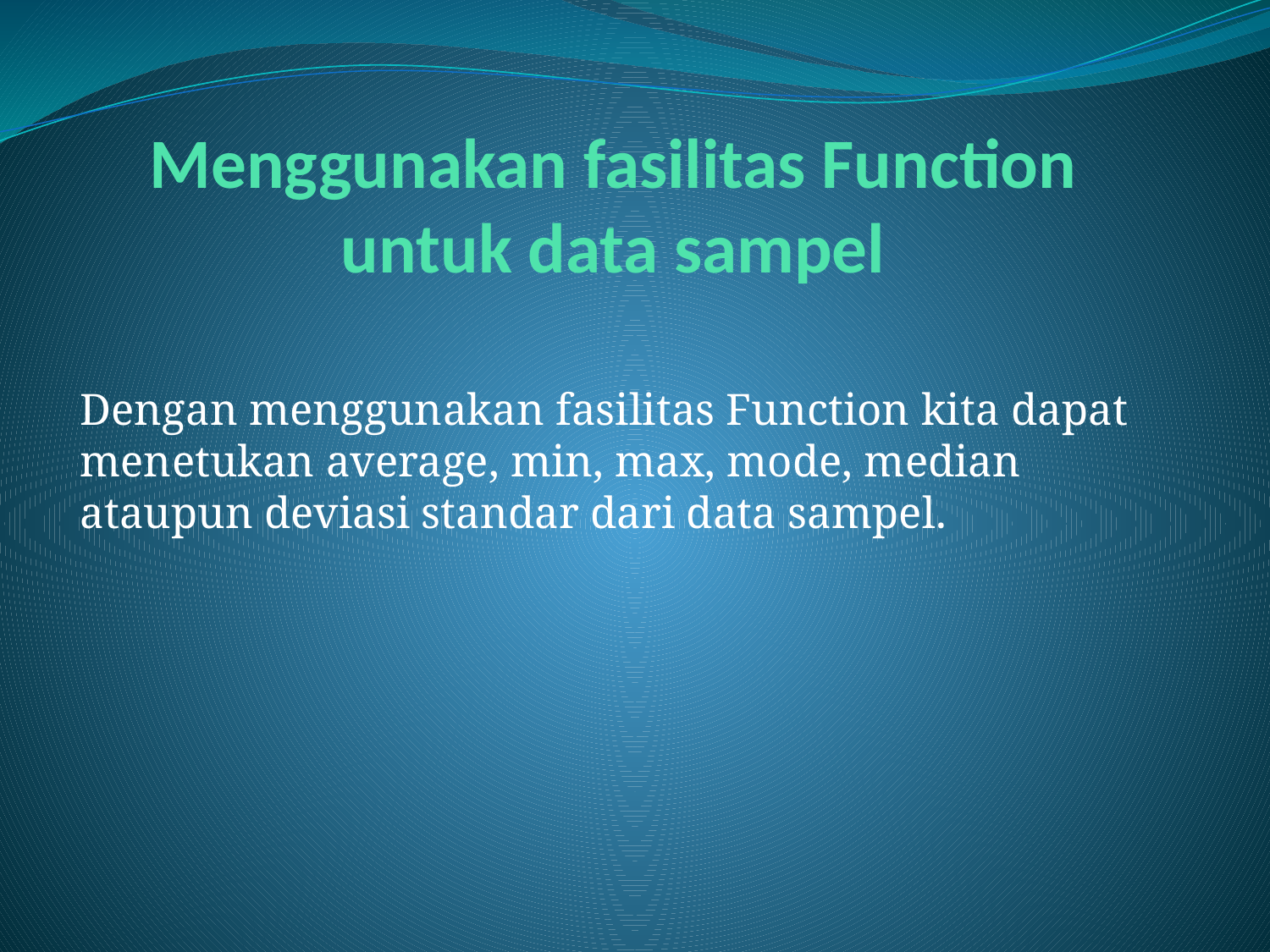

# Menggunakan fasilitas Function untuk data sampel
Dengan menggunakan fasilitas Function kita dapat menetukan average, min, max, mode, median ataupun deviasi standar dari data sampel.